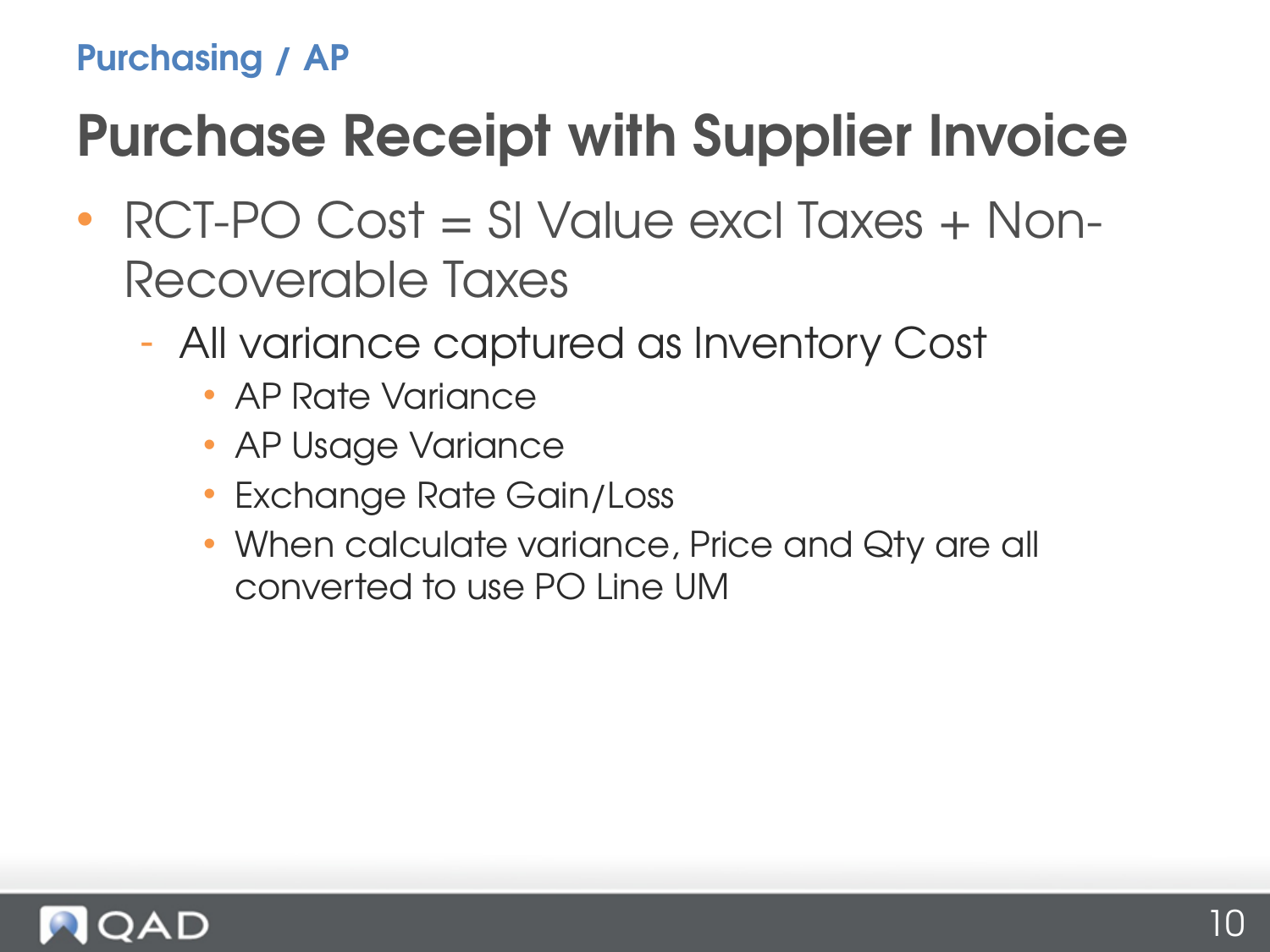

Purchasing / AP
# Purchase Receipt with Supplier Invoice
RCT-PO Cost = SI Value excl Taxes + Non-Recoverable Taxes
All variance captured as Inventory Cost
AP Rate Variance
AP Usage Variance
Exchange Rate Gain/Loss
When calculate variance, Price and Qty are all converted to use PO Line UM

10